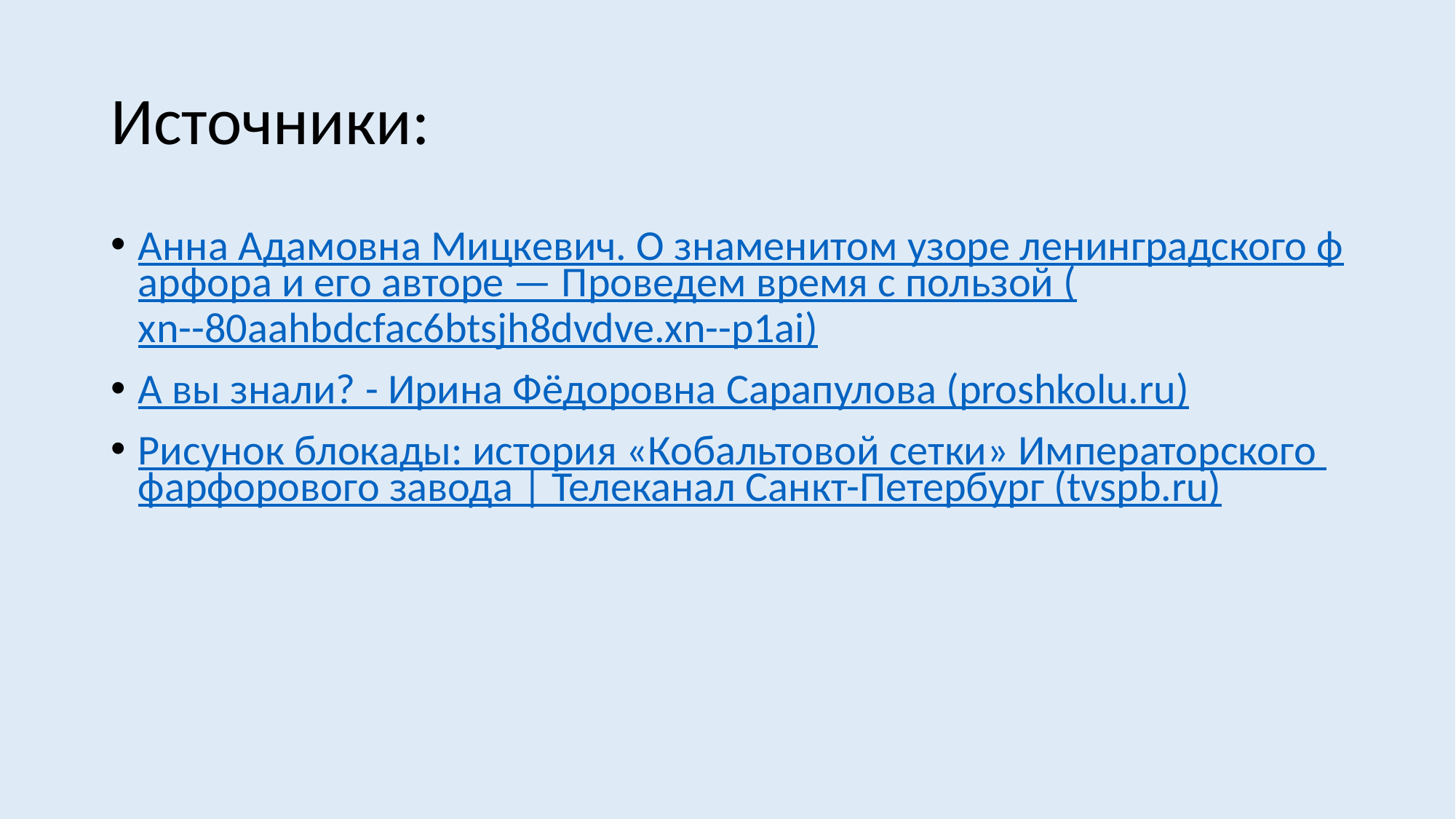

# Источники:
Анна Адамовна Мицкевич. О знаменитом узоре ленинградского фарфора и его авторе — Проведем время с пользой (xn--80aahbdcfac6btsjh8dvdve.xn--p1ai)
А вы знали? - Ирина Фёдоровна Сарапулова (proshkolu.ru)
Рисунок блокады: история «Кобальтовой сетки» Императорского фарфорового завода | Телеканал Санкт-Петербург (tvspb.ru)